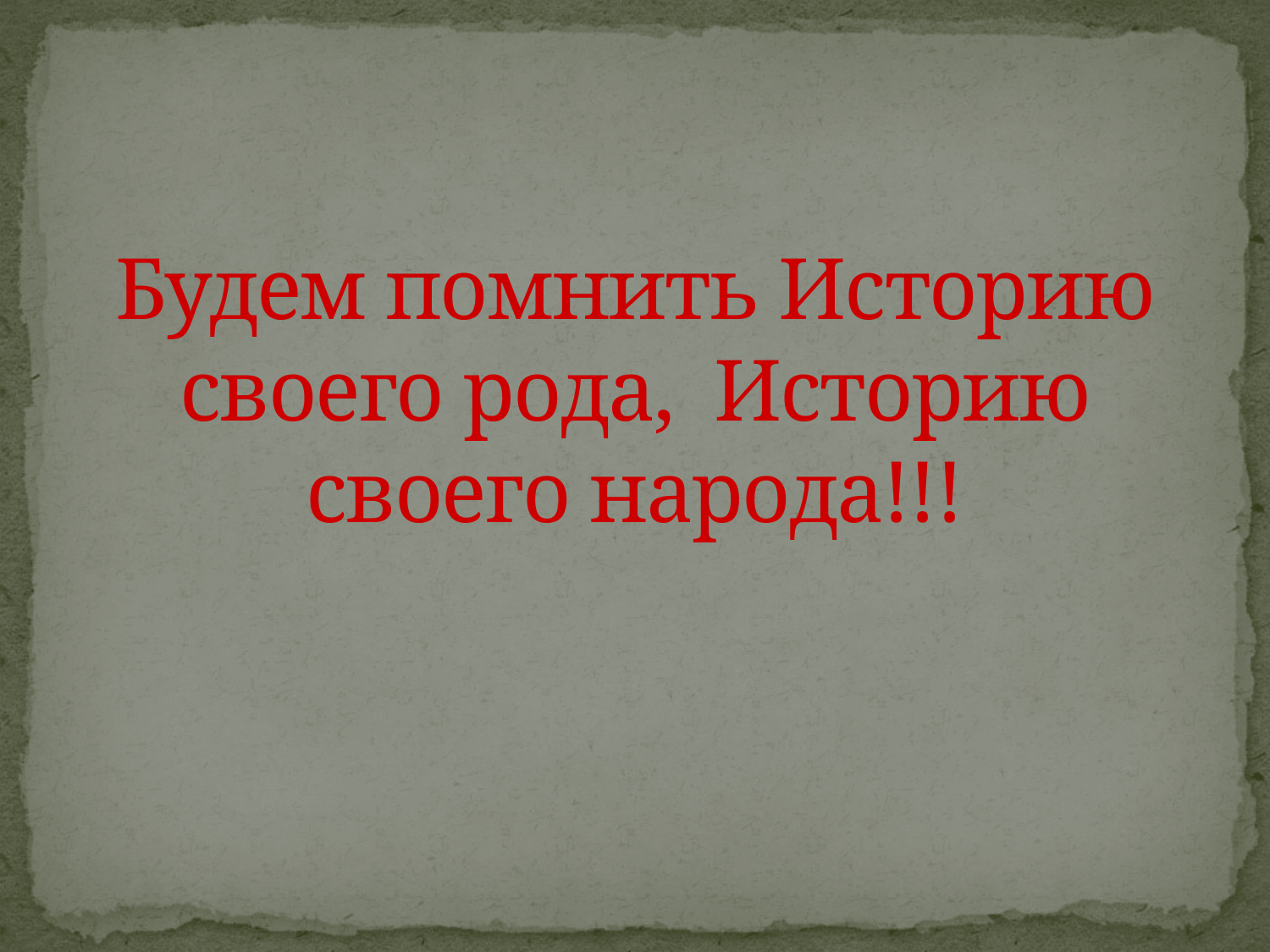

# Будем помнить Историю своего рода,  Историю своего народа!!!